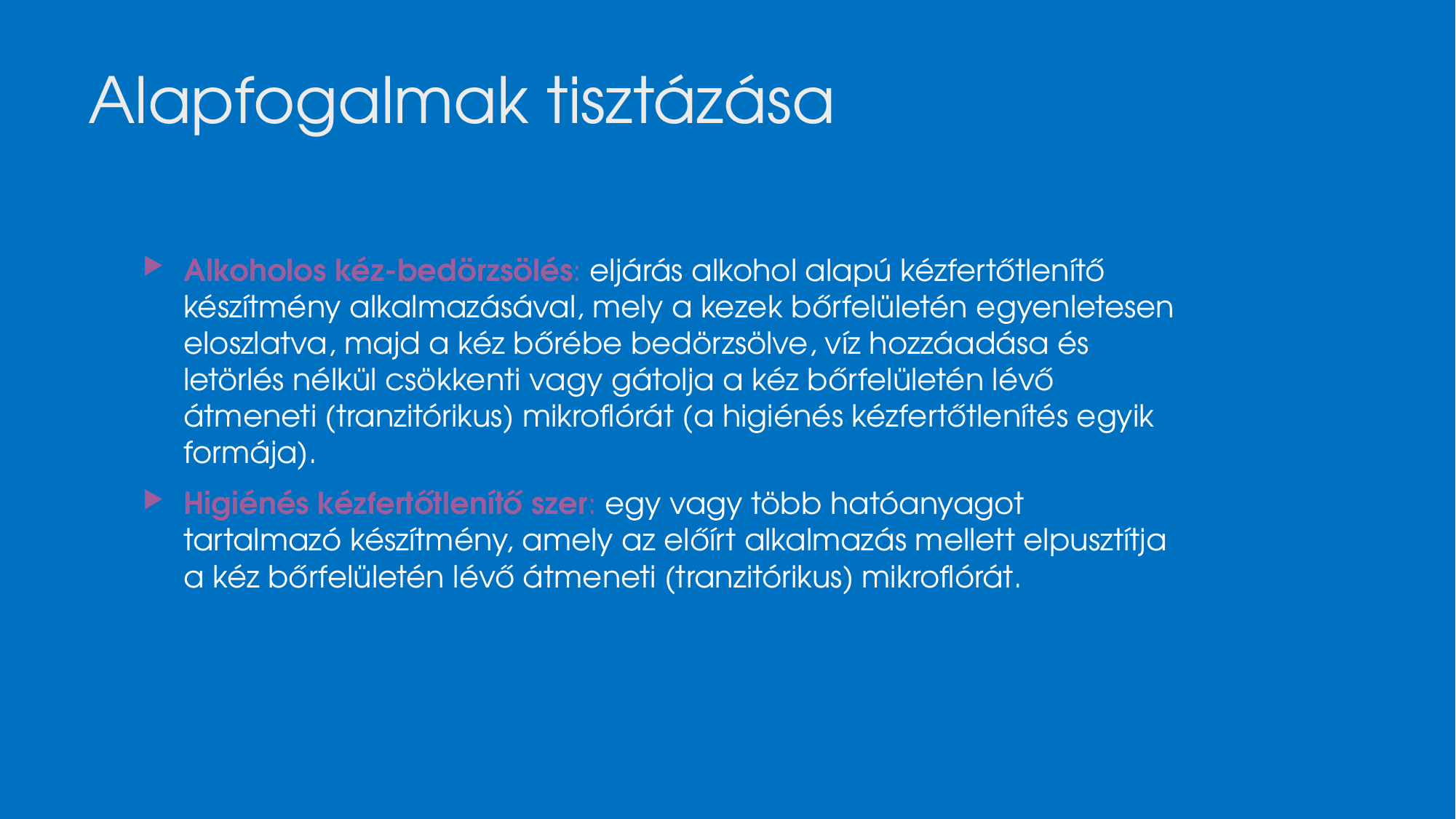

46
# Alapfogalmak tisztázása
Alkoholos kéz-bedörzsölés: eljárás alkohol alapú kézfertőtlenítő készítmény alkalmazásával, mely a kezek bőrfelületén egyenletesen eloszlatva, majd a kéz bőrébe bedörzsölve, víz hozzáadása és letörlés nélkül csökkenti vagy gátolja a kéz bőrfelületén lévő átmeneti (tranzitórikus) mikroflórát (a higiénés kézfertőtlenítés egyik formája).
Higiénés kézfertőtlenítő szer: egy vagy több hatóanyagot tartalmazó készítmény, amely az előírt alkalmazás mellett elpusztítja a kéz bőrfelületén lévő átmeneti (tranzitórikus) mikroflórát.